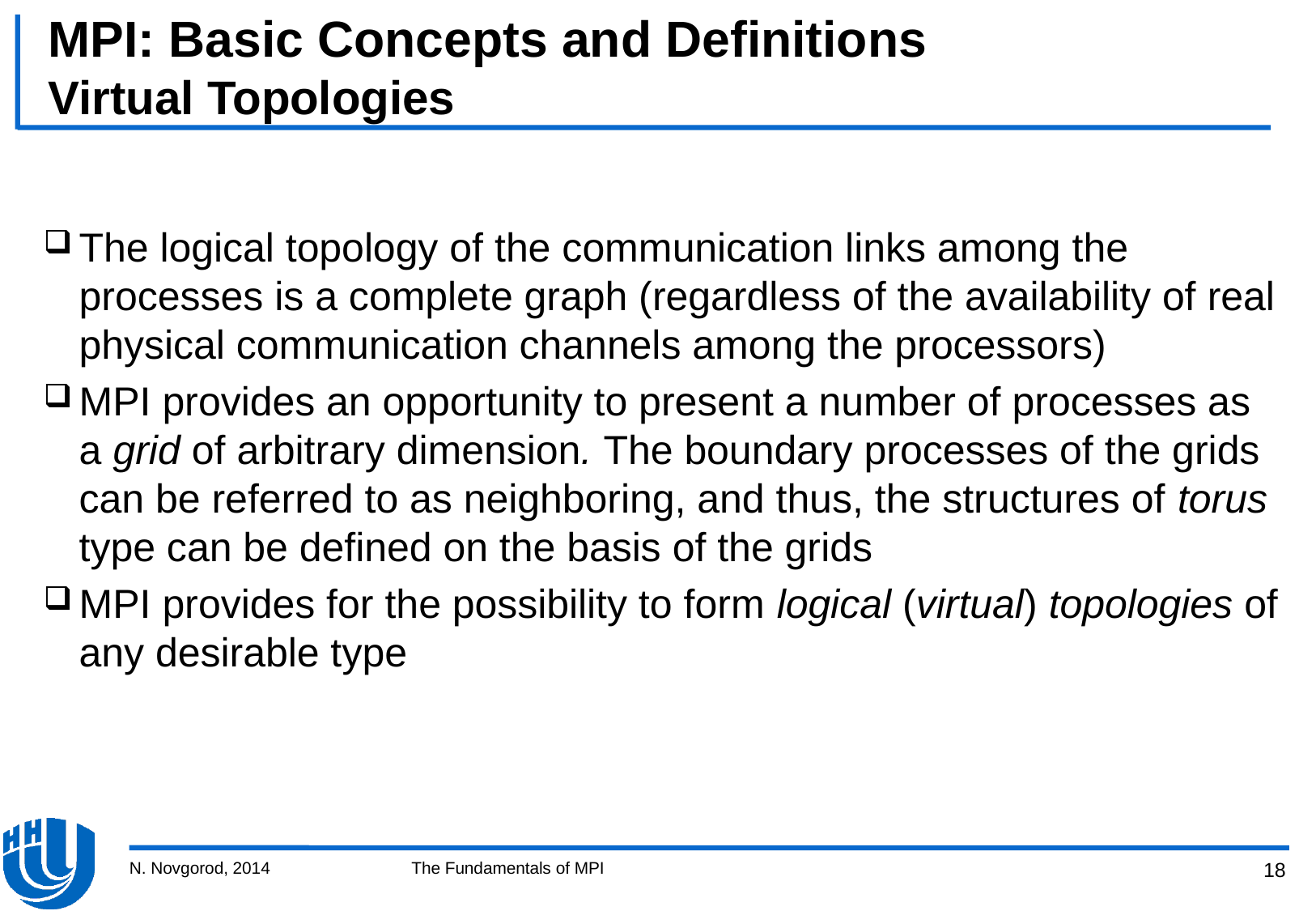

# MPI: Basic Concepts and Definitions Virtual Topologies

The logical topology of the communication links among the processes is a complete graph (regardless of the availability of real physical communication channels among the processors)
MPI provides an opportunity to present a number of processes as a grid of arbitrary dimension. The boundary processes of the grids can be referred to as neighboring, and thus, the structures of torus type can be defined on the basis of the grids
MPI provides for the possibility to form logical (virtual) topologies of any desirable type
N. Novgorod, 2014
The Fundamentals of MPI
18